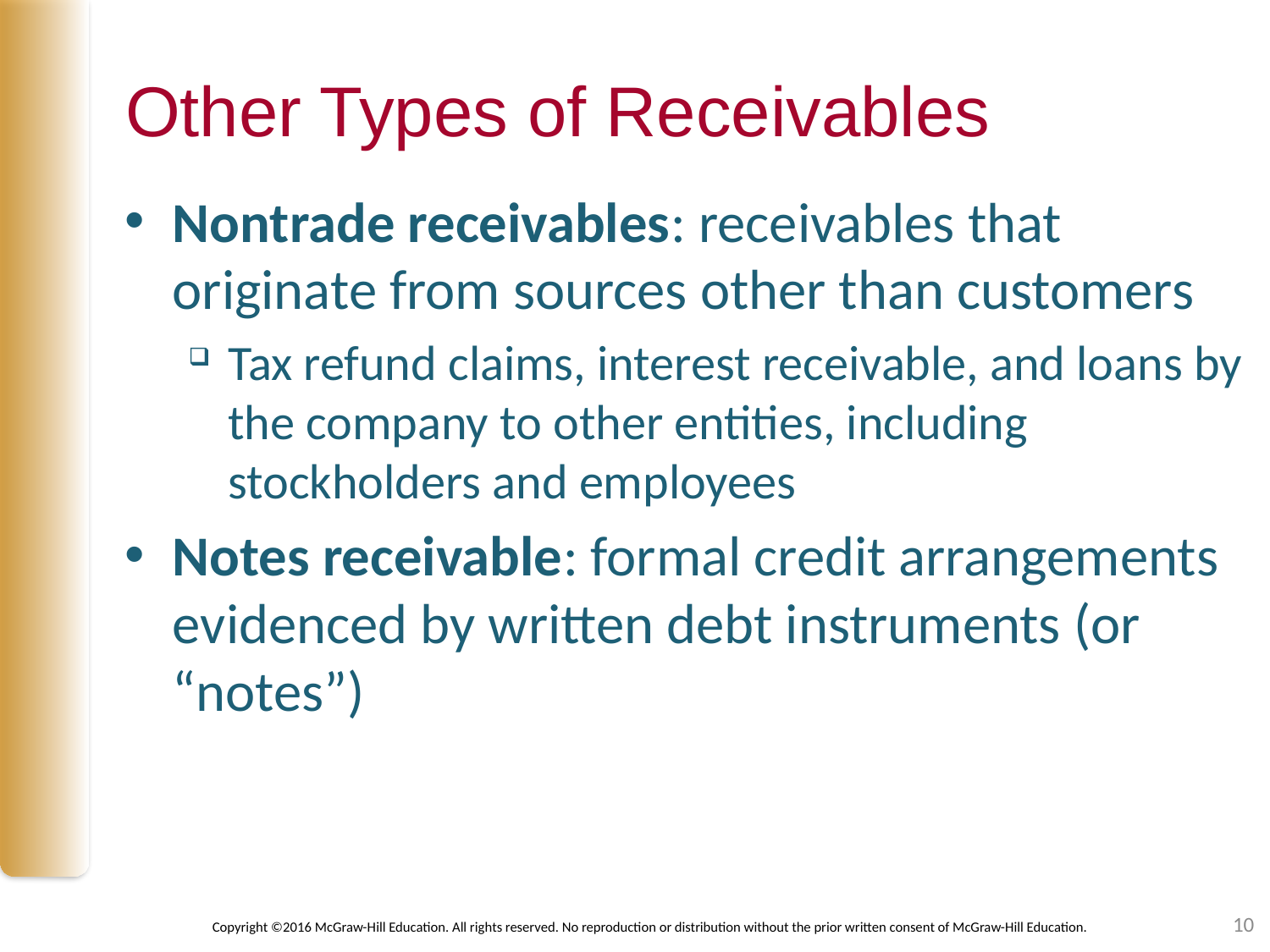

# Other Types of Receivables
Nontrade receivables: receivables that originate from sources other than customers
Tax refund claims, interest receivable, and loans by the company to other entities, including stockholders and employees
Notes receivable: formal credit arrangements evidenced by written debt instruments (or “notes”)
10
Copyright ©2016 McGraw-Hill Education. All rights reserved. No reproduction or distribution without the prior written consent of McGraw-Hill Education.